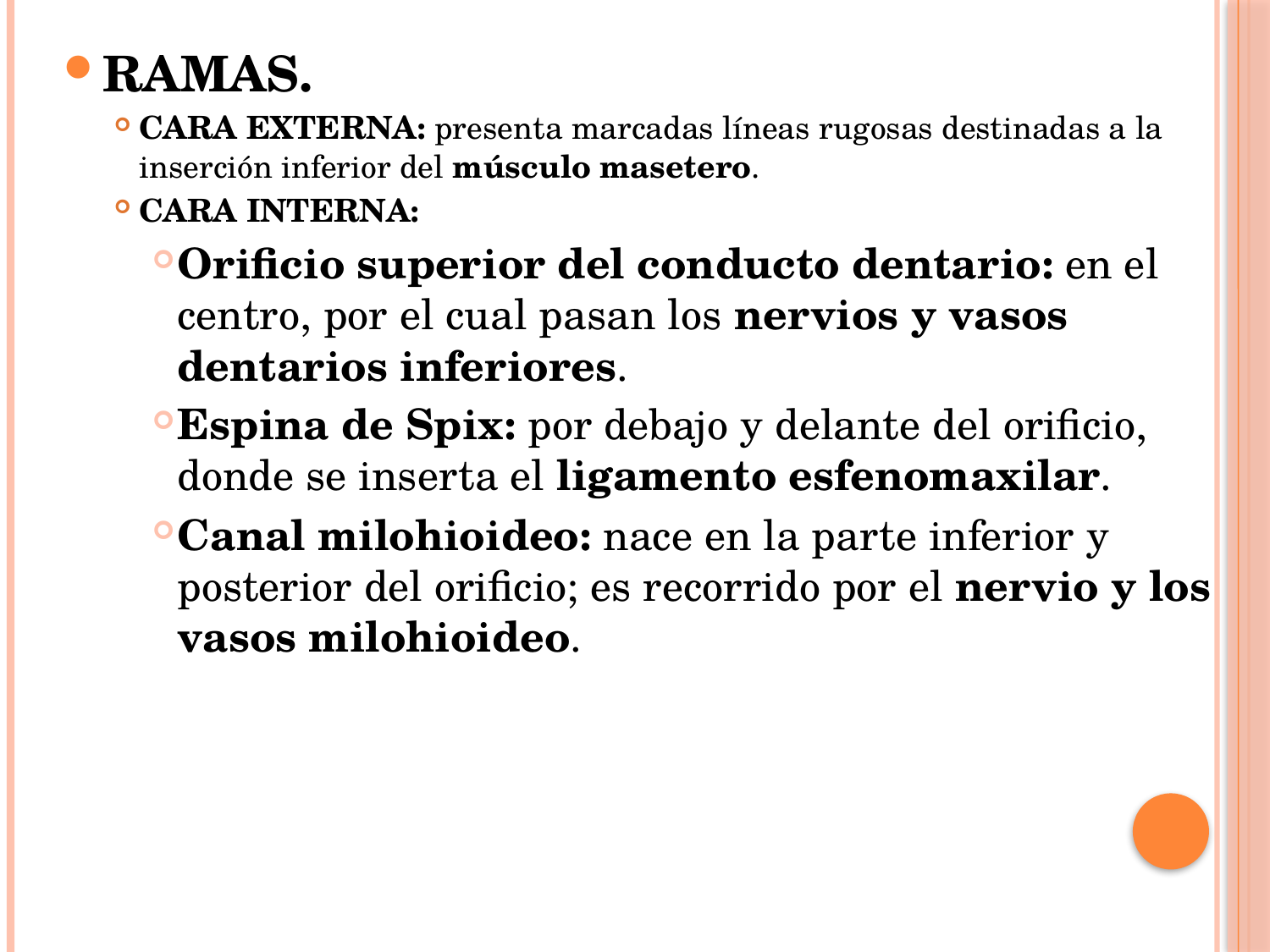

RAMAS.
CARA EXTERNA: presenta marcadas líneas rugosas destinadas a la inserción inferior del músculo masetero.
CARA INTERNA:
Orificio superior del conducto dentario: en el centro, por el cual pasan los nervios y vasos dentarios inferiores.
Espina de Spix: por debajo y delante del orificio, donde se inserta el ligamento esfenomaxilar.
Canal milohioideo: nace en la parte inferior y posterior del orificio; es recorrido por el nervio y los vasos milohioideo.